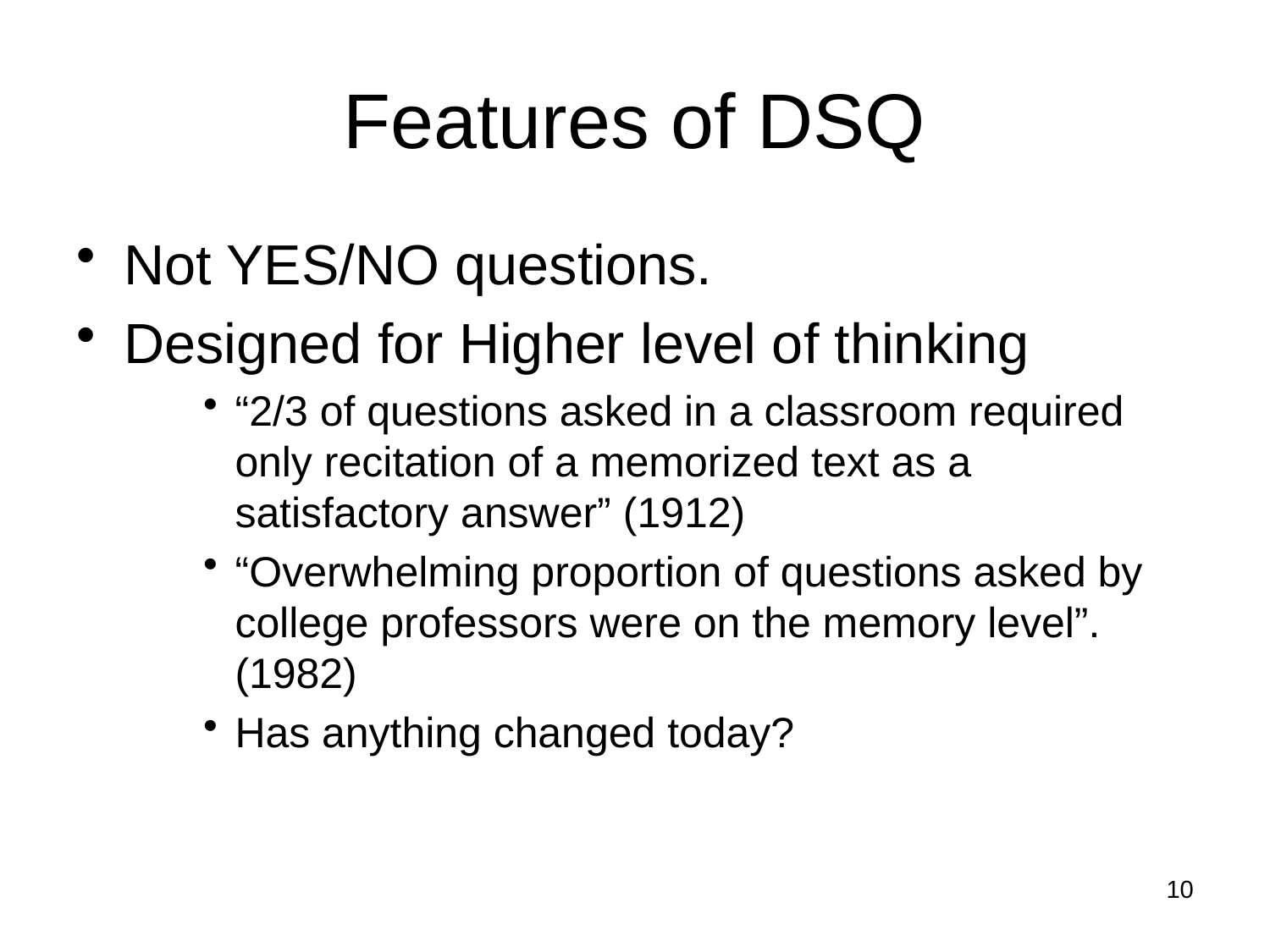

# Features of DSQ
Not YES/NO questions.
Designed for Higher level of thinking
“2/3 of questions asked in a classroom required only recitation of a memorized text as a satisfactory answer” (1912)
“Overwhelming proportion of questions asked by college professors were on the memory level”. (1982)
Has anything changed today?

10